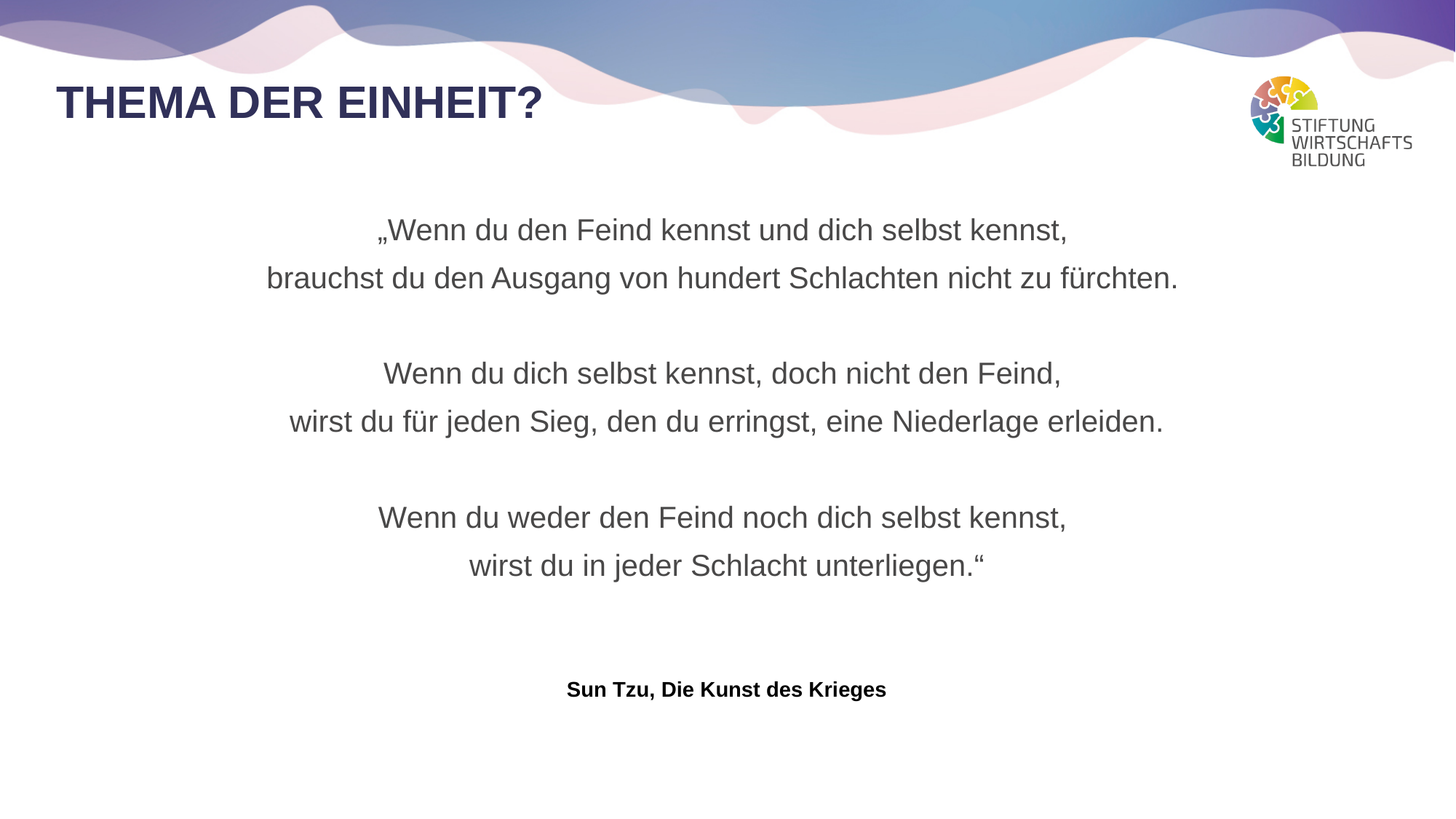

# Thema der Einheit?
„Wenn du den Feind kennst und dich selbst kennst,
brauchst du den Ausgang von hundert Schlachten nicht zu fürchten.

Wenn du dich selbst kennst, doch nicht den Feind,
wirst du für jeden Sieg, den du erringst, eine Niederlage erleiden.

Wenn du weder den Feind noch dich selbst kennst,
wirst du in jeder Schlacht unterliegen.“
Sun Tzu, Die Kunst des Krieges